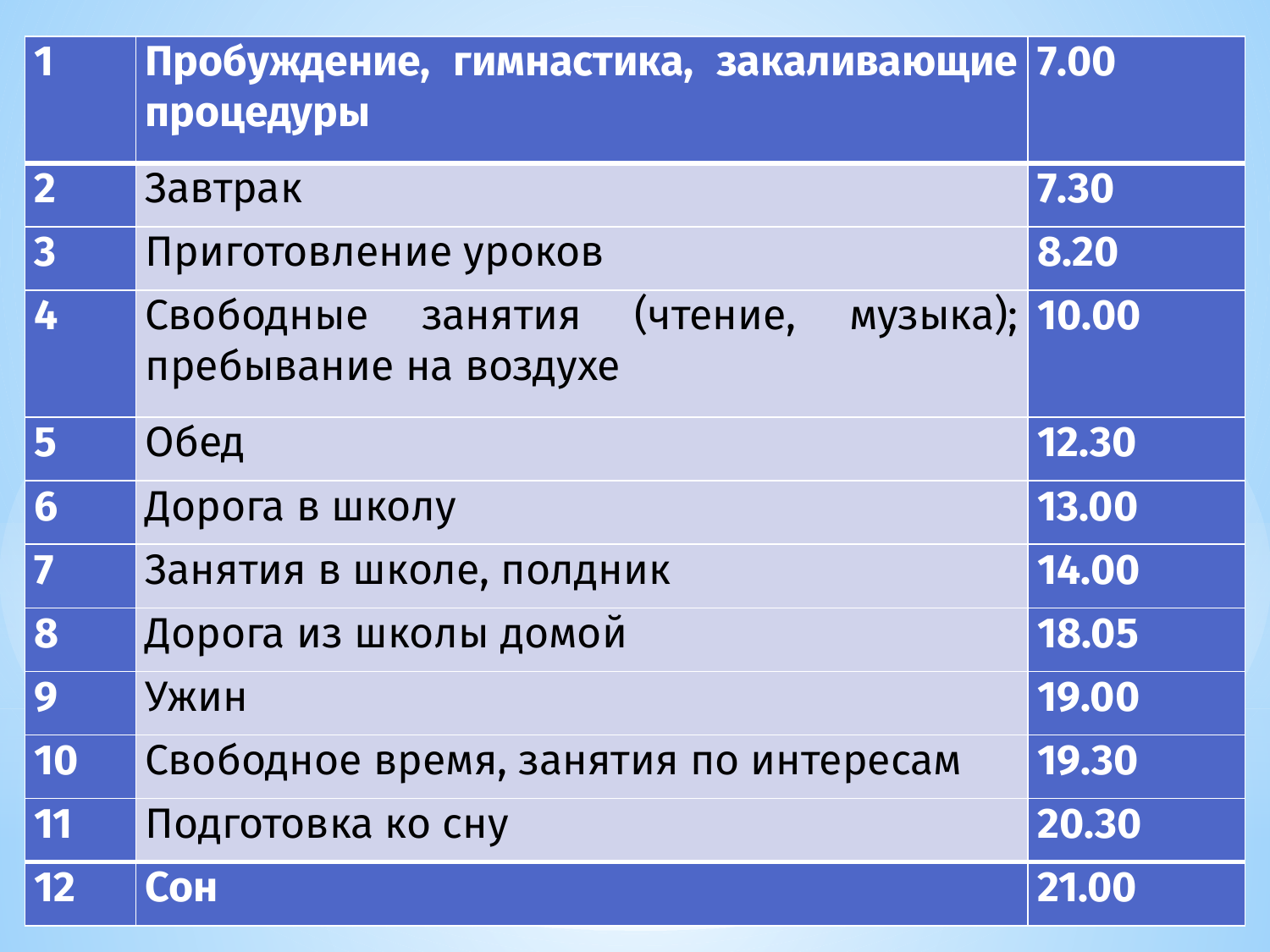

| 1 | Пробуждение, гимнастика, закаливающие процедуры | 7.00 |
| --- | --- | --- |
| 2 | Завтрак | 7.30 |
| 3 | Приготовление уроков | 8.20 |
| 4 | Свободные занятия (чтение, музыка); пребывание на воздухе | 10.00 |
| 5 | Обед | 12.30 |
| 6 | Дорога в школу | 13.00 |
| 7 | Занятия в школе, полдник | 14.00 |
| 8 | Дорога из школы домой | 18.05 |
| 9 | Ужин | 19.00 |
| 10 | Свободное время, занятия по интересам | 19.30 |
| 11 | Подготовка ко сну | 20.30 |
| 12 | Сон | 21.00 |
#